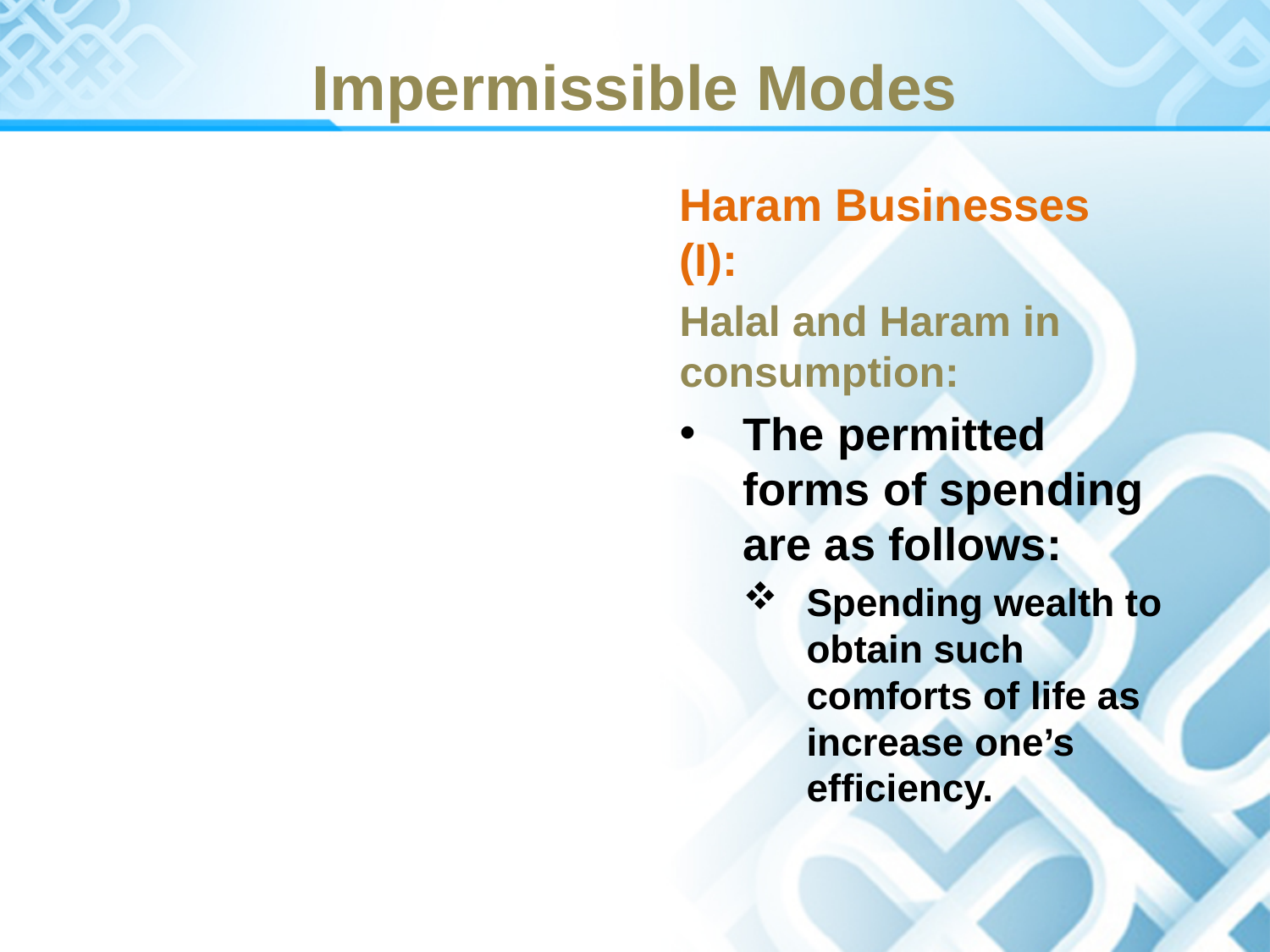

Impermissible Modes
Haram Businesses (I):
Halal and Haram in consumption:
The permitted forms of spending are as follows:
Spending wealth to obtain such comforts of life as increase one’s efficiency.